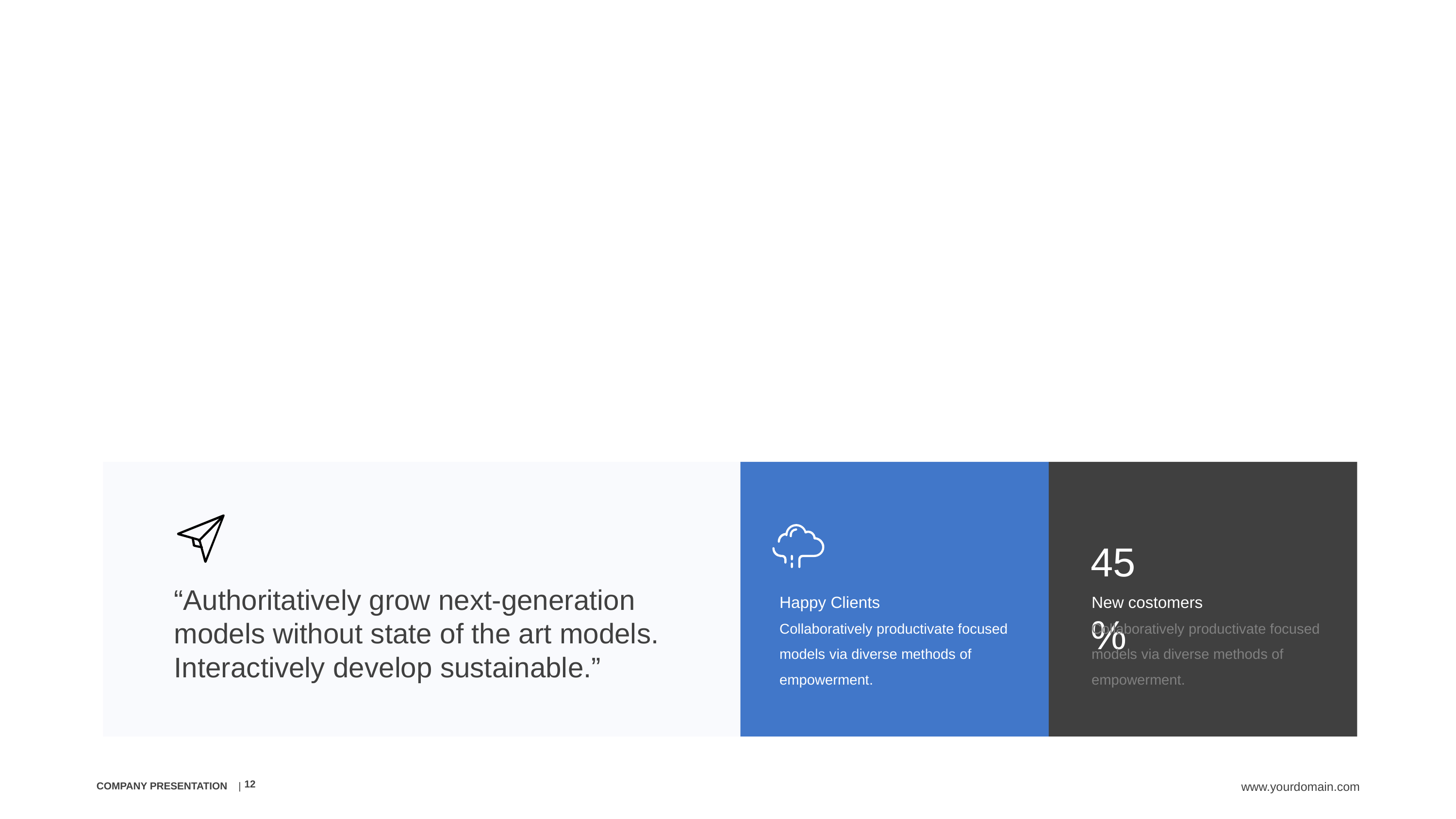

45%

“Authoritatively grow next-generation models without state of the art models. Interactively develop sustainable.”
Happy Clients
Collaboratively productivate focused models via diverse methods of empowerment.
New costomers
Collaboratively productivate focused models via diverse methods of empowerment.